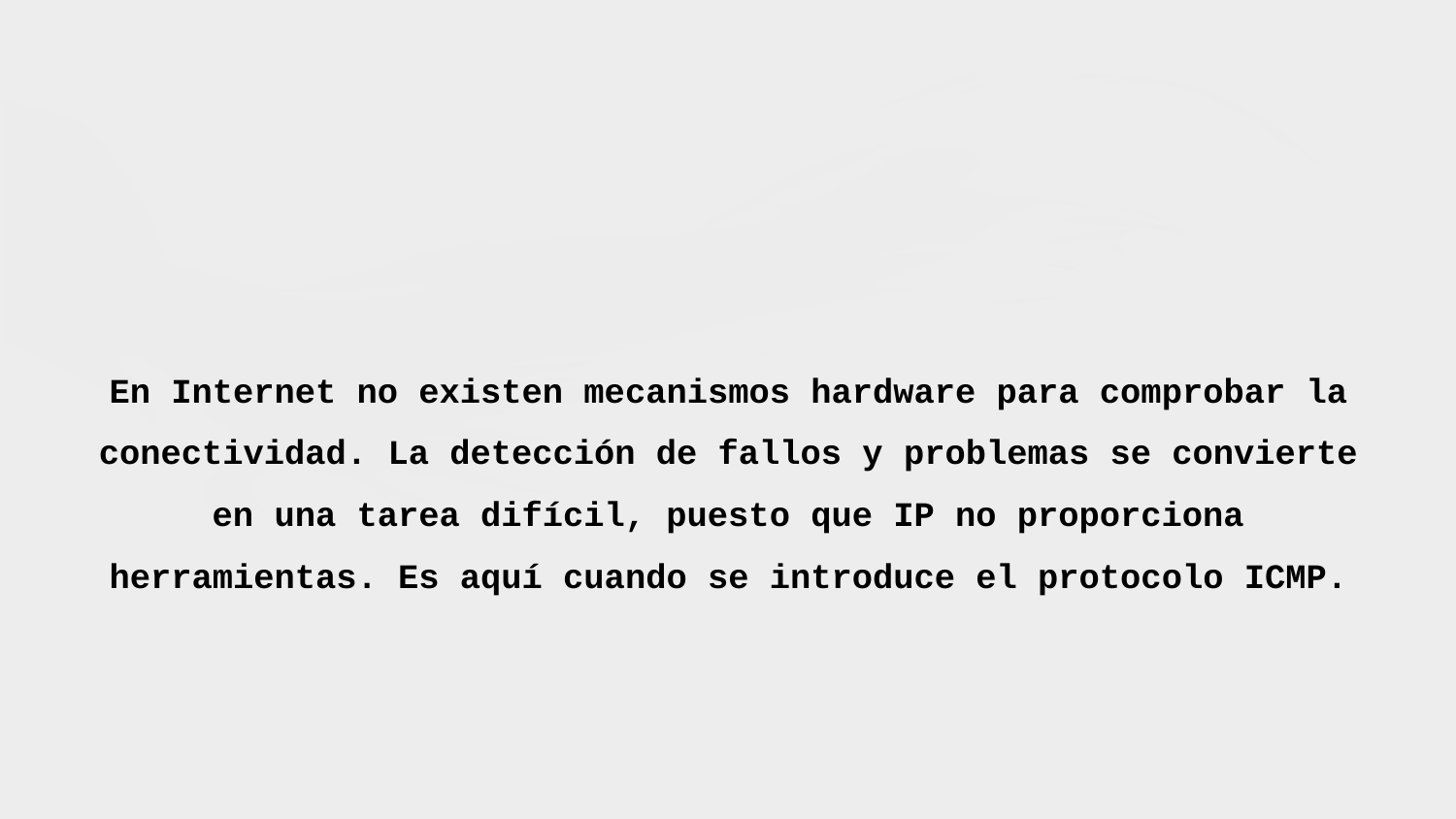

#
En Internet no existen mecanismos hardware para comprobar la conectividad. La detección de fallos y problemas se convierte en una tarea difícil, puesto que IP no proporciona
herramientas. Es aquí cuando se introduce el protocolo ICMP.